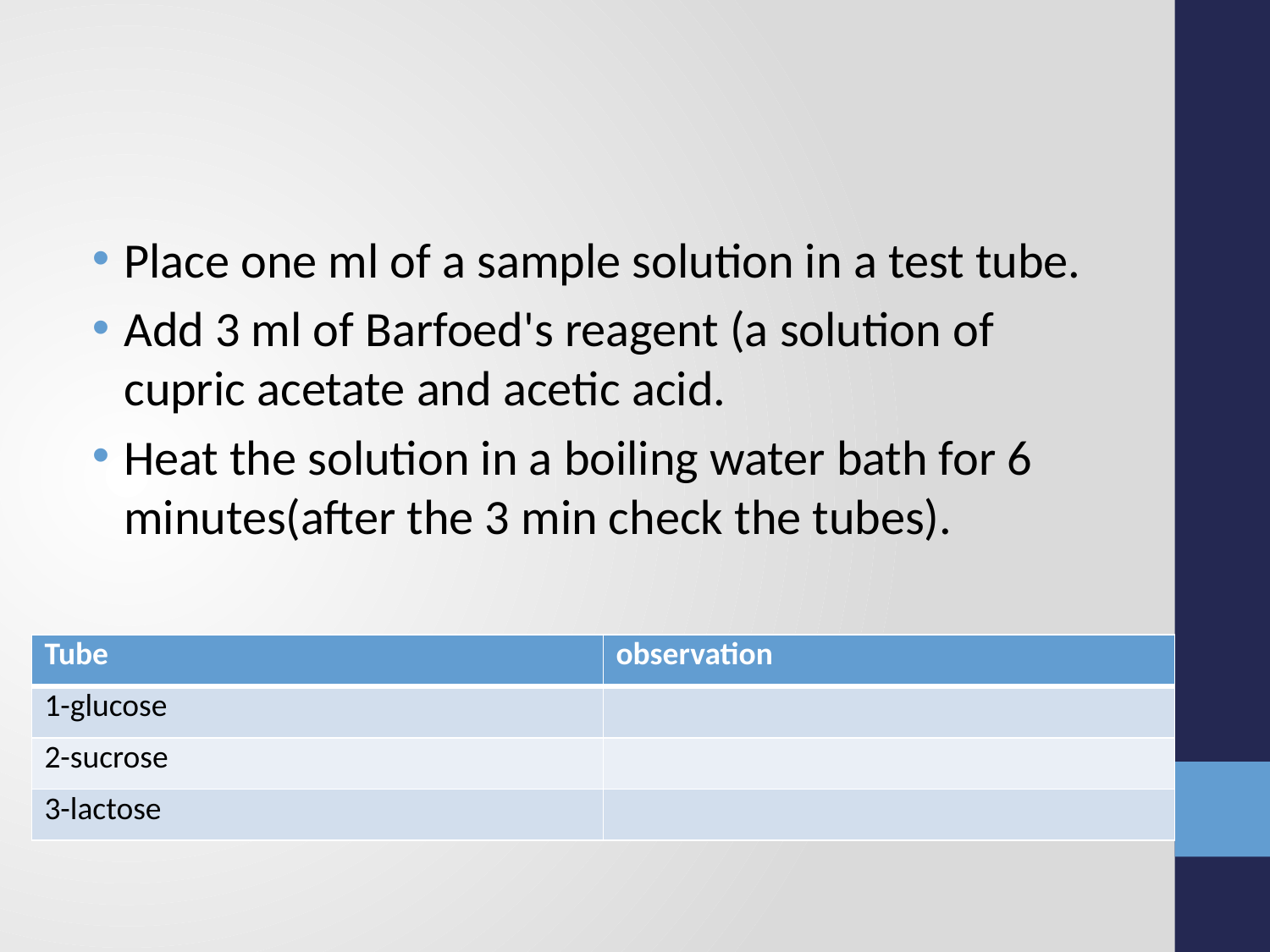

#
Place one ml of a sample solution in a test tube.
Add 3 ml of Barfoed's reagent (a solution of cupric acetate and acetic acid.
Heat the solution in a boiling water bath for 6 minutes(after the 3 min check the tubes).
| Tube | observation |
| --- | --- |
| 1-glucose |  |
| 2-sucrose |  |
| 3-lactose |  |